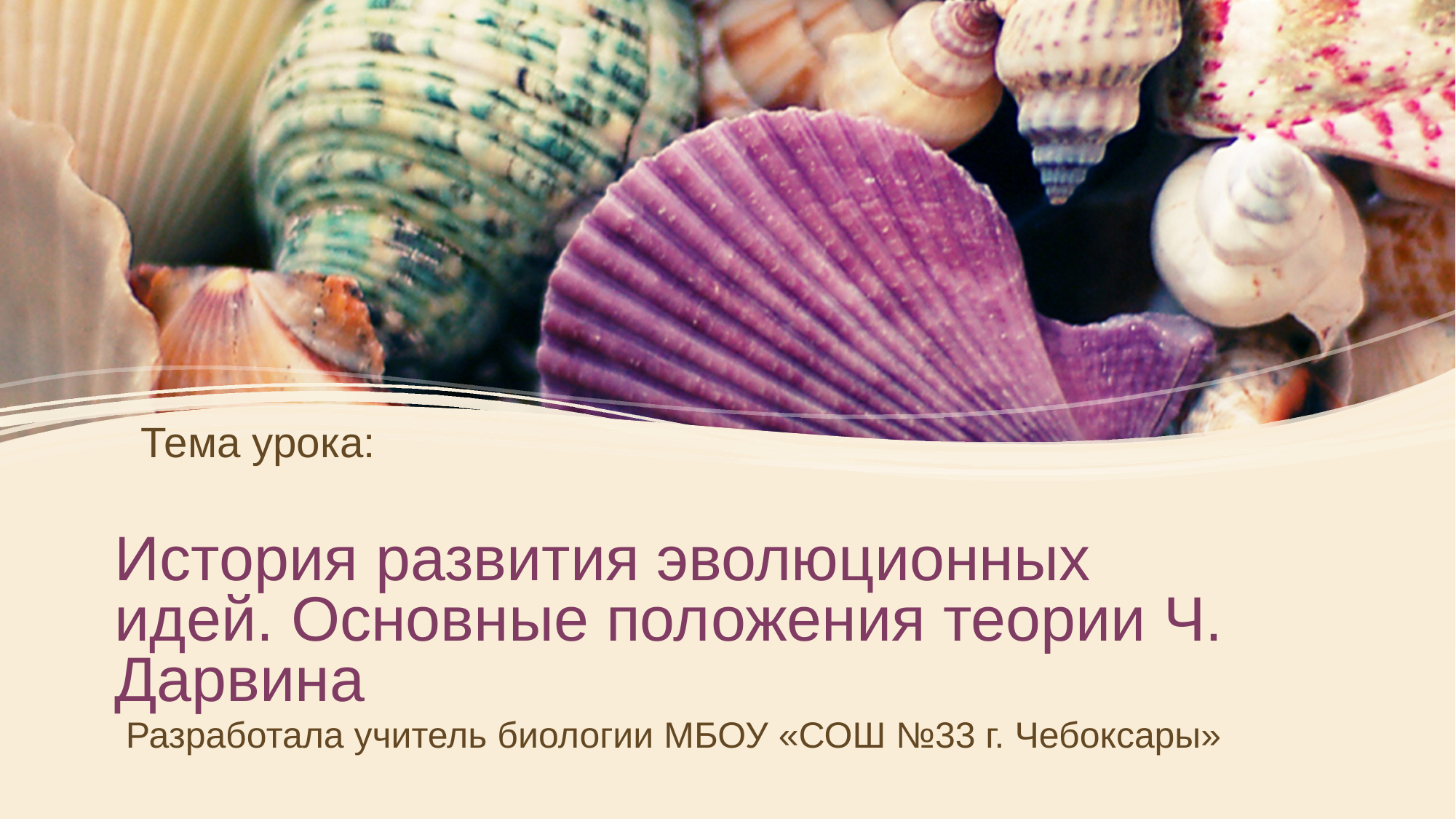

Тема урока:
# История развития эволюционных идей. Основные положения теории Ч. Дарвина
Разработала учитель биологии МБОУ «СОШ №33 г. Чебоксары»